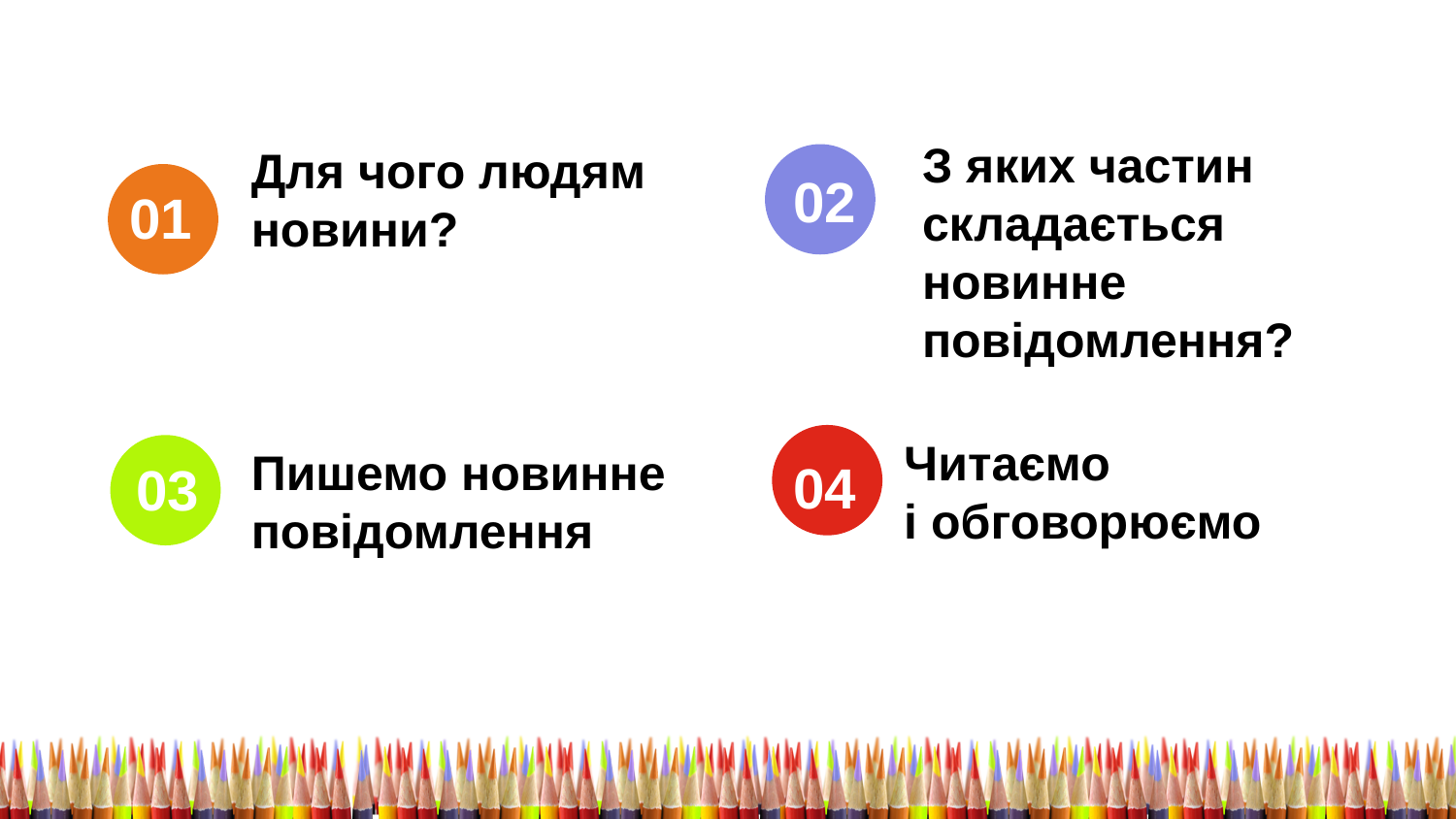

З яких частин складається новинне
повідомлення?
Для чого людям
новини?

02
01

Читаємо
і обговорюємо
Пишемо новинне повідомлення

04
03